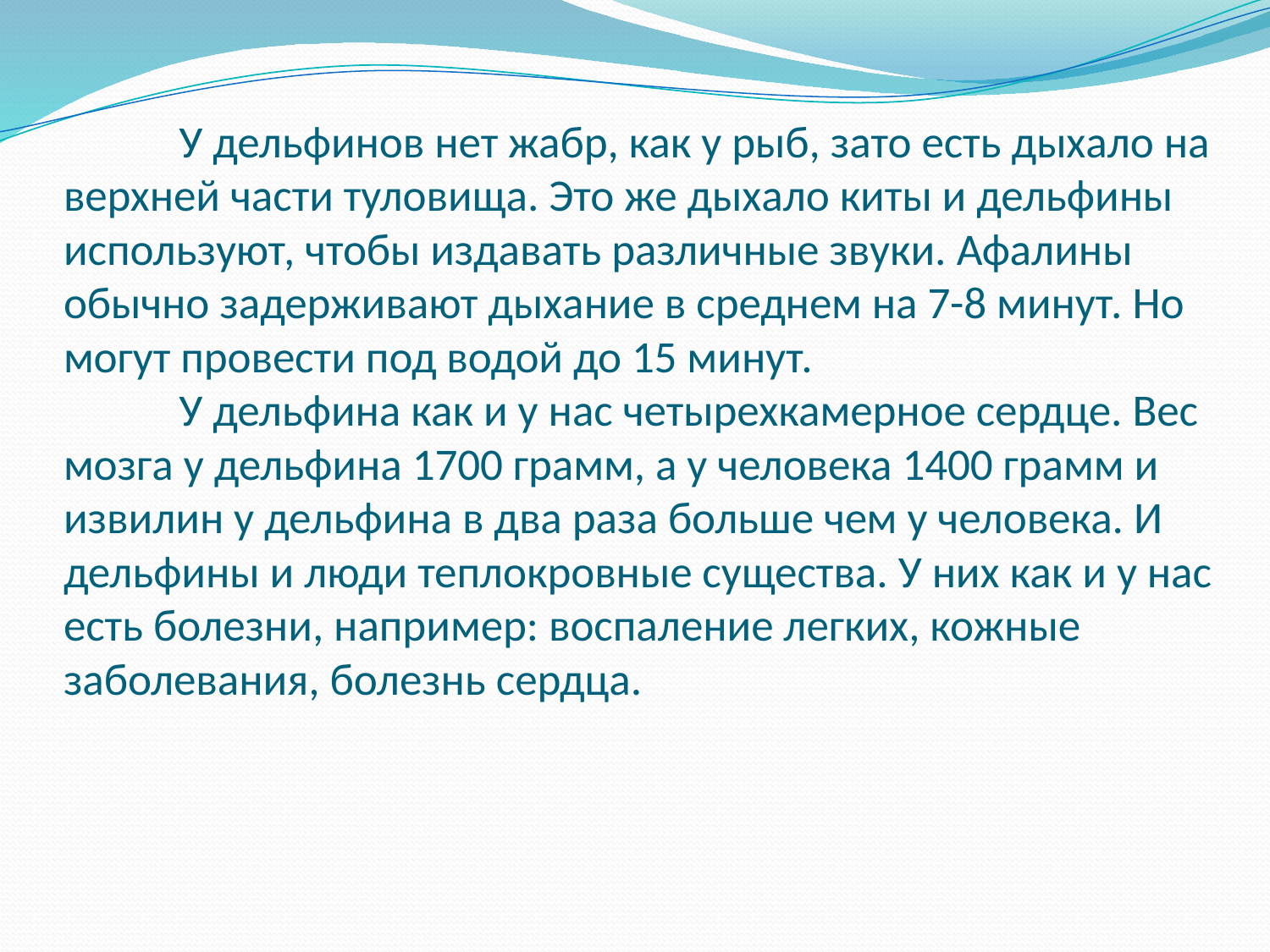

# У дельфинов нет жабр, как у рыб, зато есть дыхало на верхней части туловища. Это же дыхало киты и дельфины используют, чтобы издавать различные звуки. Афалины обычно задерживают дыхание в среднем на 7-8 минут. Но могут провести под водой до 15 минут. У дельфина как и у нас четырехкамерное сердце. Вес мозга у дельфина 1700 грамм, а у человека 1400 грамм и извилин у дельфина в два раза больше чем у человека. И дельфины и люди теплокровные существа. У них как и у нас есть болезни, например: воспаление легких, кожные заболевания, болезнь сердца.